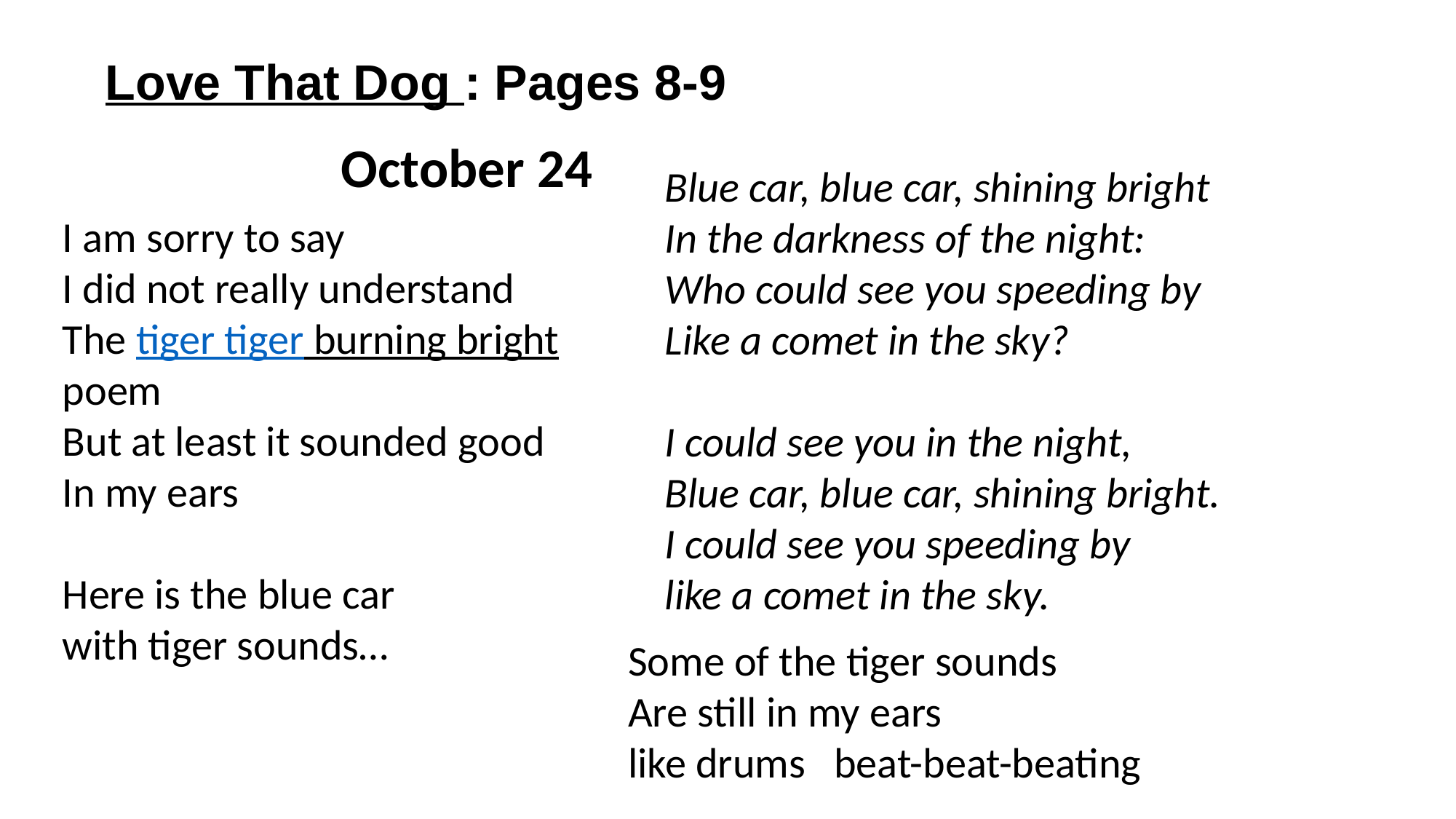

# Love That Dog : Pages 8-9
October 24
Blue car, blue car, shining bright
In the darkness of the night:
Who could see you speeding by
Like a comet in the sky?
I could see you in the night,
Blue car, blue car, shining bright.
I could see you speeding by
like a comet in the sky.
I am sorry to say
I did not really understand
The tiger tiger burning bright poem
But at least it sounded good
In my ears

Here is the blue car
with tiger sounds…
Some of the tiger sounds
Are still in my ears
like drums   beat-beat-beating